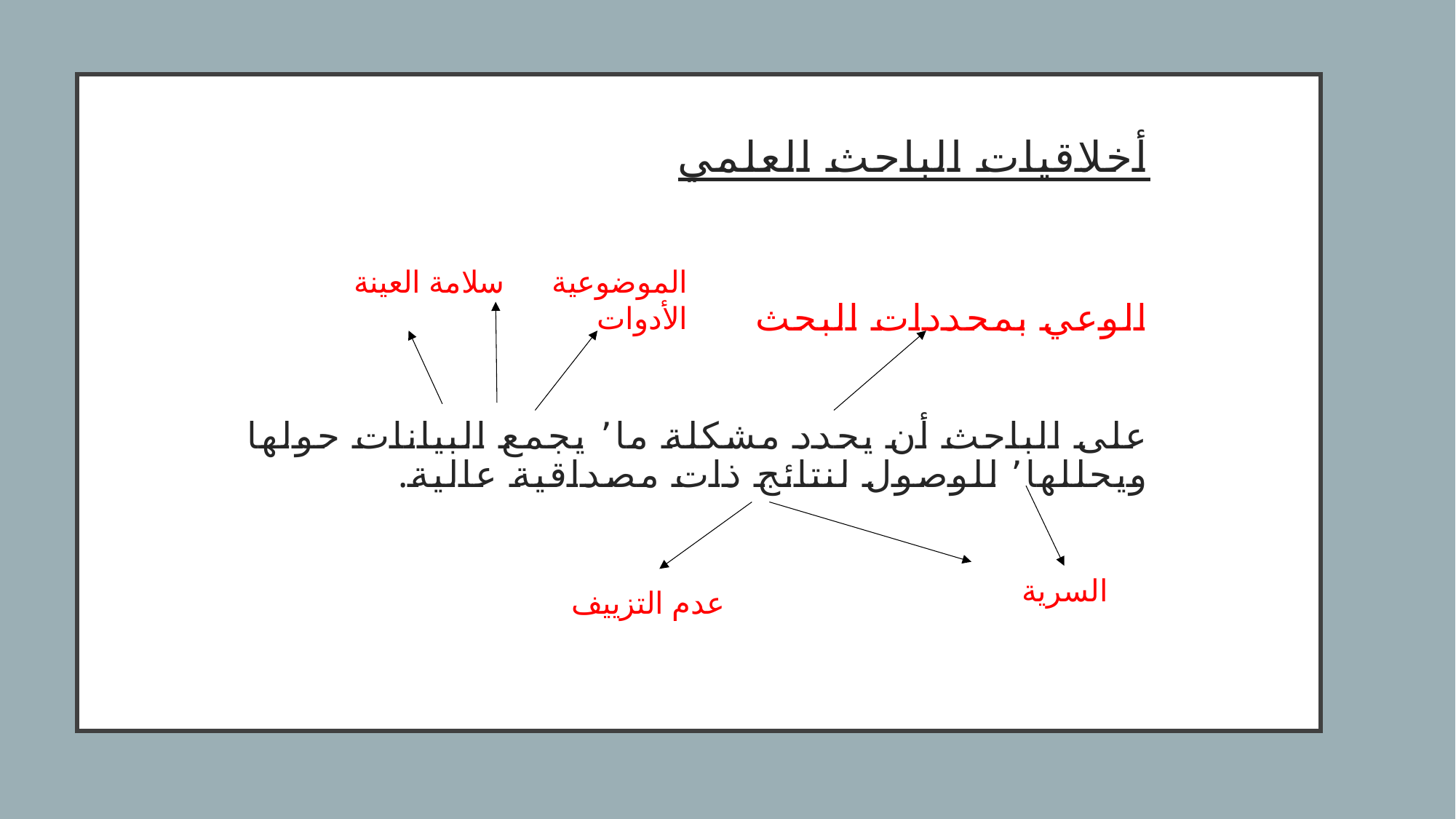

# أخلاقيات الباحث العلمي الوعي بمحددات البحث على الباحث أن يحدد مشكلة ما٬ يجمع البيانات حولها ويحللها٬ للوصول لنتائج ذات مصداقية عالية.
الموضوعية      سلامة العينة     الأدوات
السرية
عدم التزييف